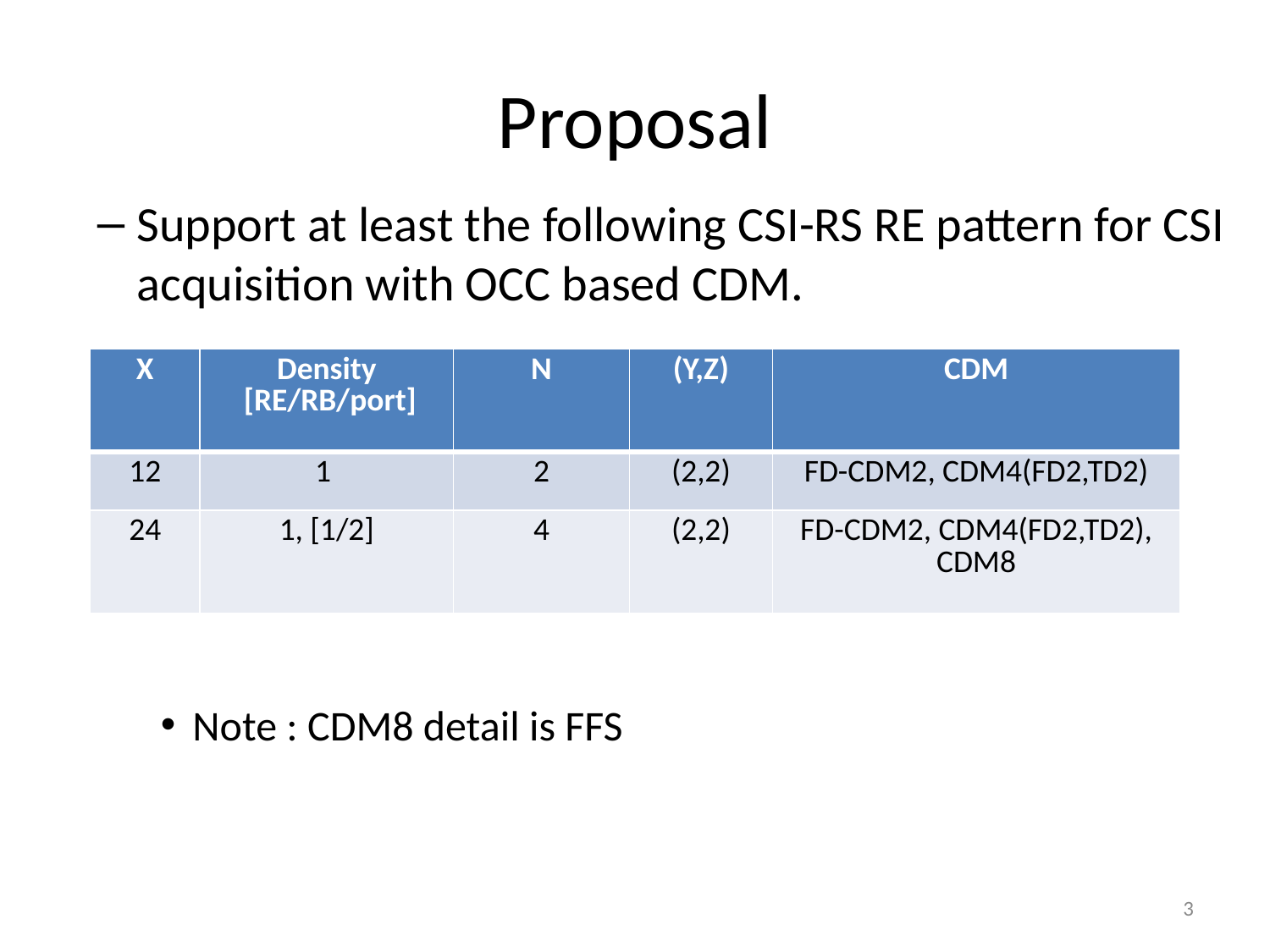

# Proposal
Support at least the following CSI-RS RE pattern for CSI acquisition with OCC based CDM.

Note : CDM8 detail is FFS
| X | Density [RE/RB/port] | N | (Y,Z) | CDM |
| --- | --- | --- | --- | --- |
| 12 | 1 | 2 | (2,2) | FD-CDM2, CDM4(FD2,TD2) |
| 24 | 1, [1/2] | 4 | (2,2) | FD-CDM2, CDM4(FD2,TD2), CDM8 |
3